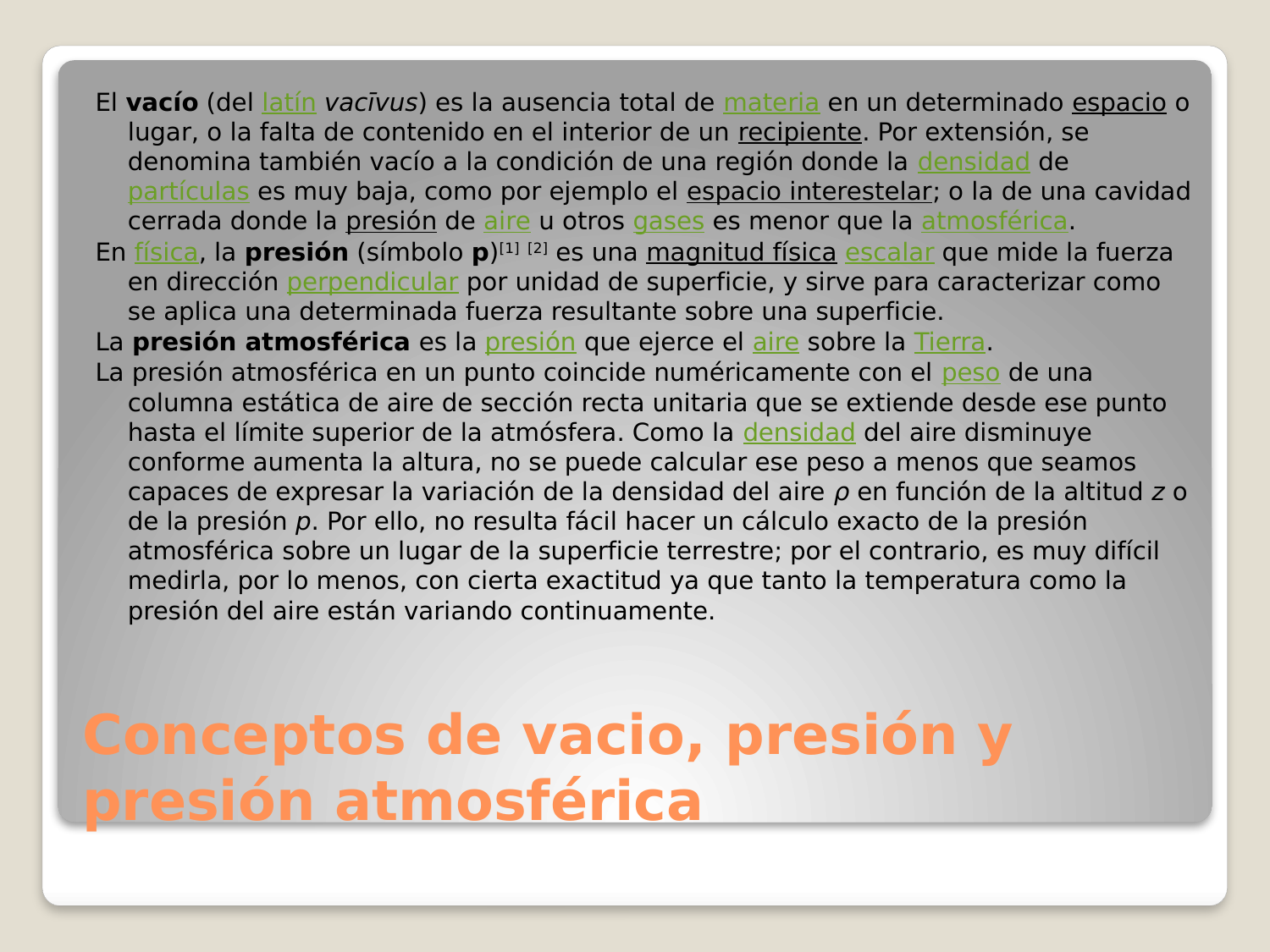

El vacío (del latín vacīvus) es la ausencia total de materia en un determinado espacio o lugar, o la falta de contenido en el interior de un recipiente. Por extensión, se denomina también vacío a la condición de una región donde la densidad de partículas es muy baja, como por ejemplo el espacio interestelar; o la de una cavidad cerrada donde la presión de aire u otros gases es menor que la atmosférica.
En física, la presión (símbolo p)[1] [2] es una magnitud física escalar que mide la fuerza en dirección perpendicular por unidad de superficie, y sirve para caracterizar como se aplica una determinada fuerza resultante sobre una superficie.
La presión atmosférica es la presión que ejerce el aire sobre la Tierra.
La presión atmosférica en un punto coincide numéricamente con el peso de una columna estática de aire de sección recta unitaria que se extiende desde ese punto hasta el límite superior de la atmósfera. Como la densidad del aire disminuye conforme aumenta la altura, no se puede calcular ese peso a menos que seamos capaces de expresar la variación de la densidad del aire ρ en función de la altitud z o de la presión p. Por ello, no resulta fácil hacer un cálculo exacto de la presión atmosférica sobre un lugar de la superficie terrestre; por el contrario, es muy difícil medirla, por lo menos, con cierta exactitud ya que tanto la temperatura como la presión del aire están variando continuamente.

# Conceptos de vacio, presión y presión atmosférica